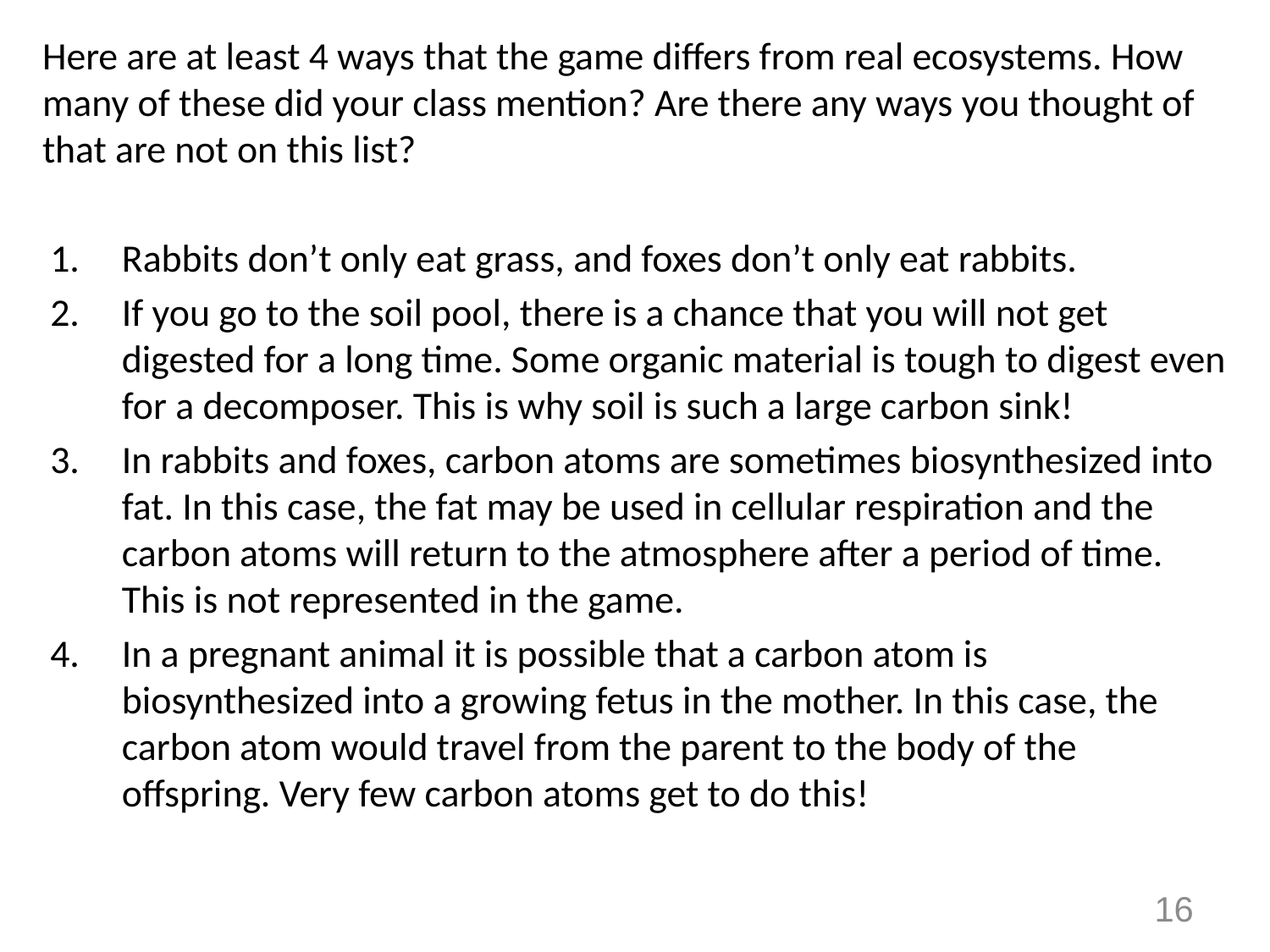

Here are at least 4 ways that the game differs from real ecosystems. How many of these did your class mention? Are there any ways you thought of that are not on this list?

Rabbits don’t only eat grass, and foxes don’t only eat rabbits.
If you go to the soil pool, there is a chance that you will not get digested for a long time. Some organic material is tough to digest even for a decomposer. This is why soil is such a large carbon sink!
In rabbits and foxes, carbon atoms are sometimes biosynthesized into fat. In this case, the fat may be used in cellular respiration and the carbon atoms will return to the atmosphere after a period of time. This is not represented in the game.
In a pregnant animal it is possible that a carbon atom is biosynthesized into a growing fetus in the mother. In this case, the carbon atom would travel from the parent to the body of the offspring. Very few carbon atoms get to do this!

16